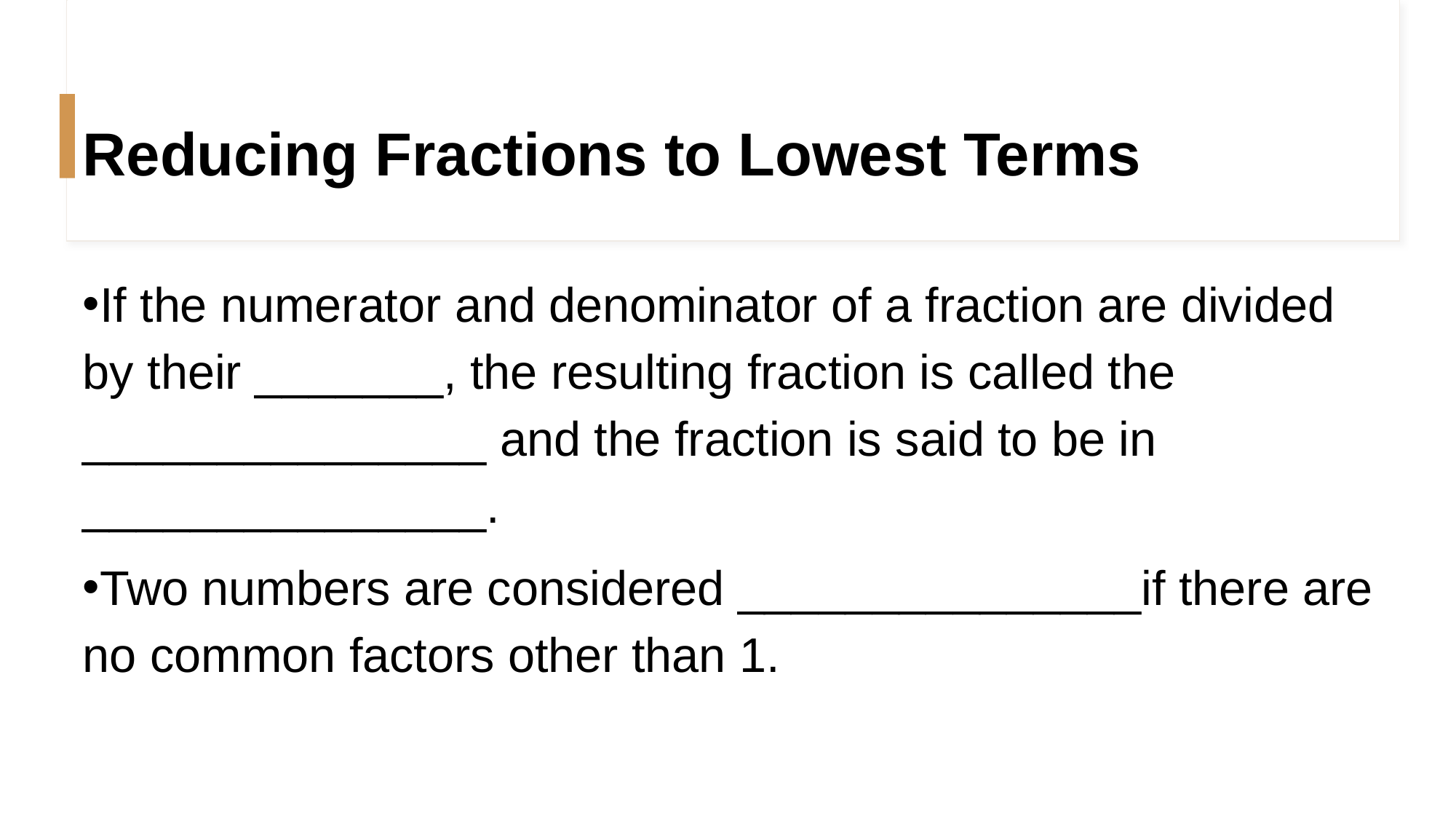

# Reducing Fractions to Lowest Terms
If the numerator and denominator of a fraction are divided by their _______, the resulting fraction is called the _______________ and the fraction is said to be in _______________.
Two numbers are considered _______________if there are no common factors other than 1.